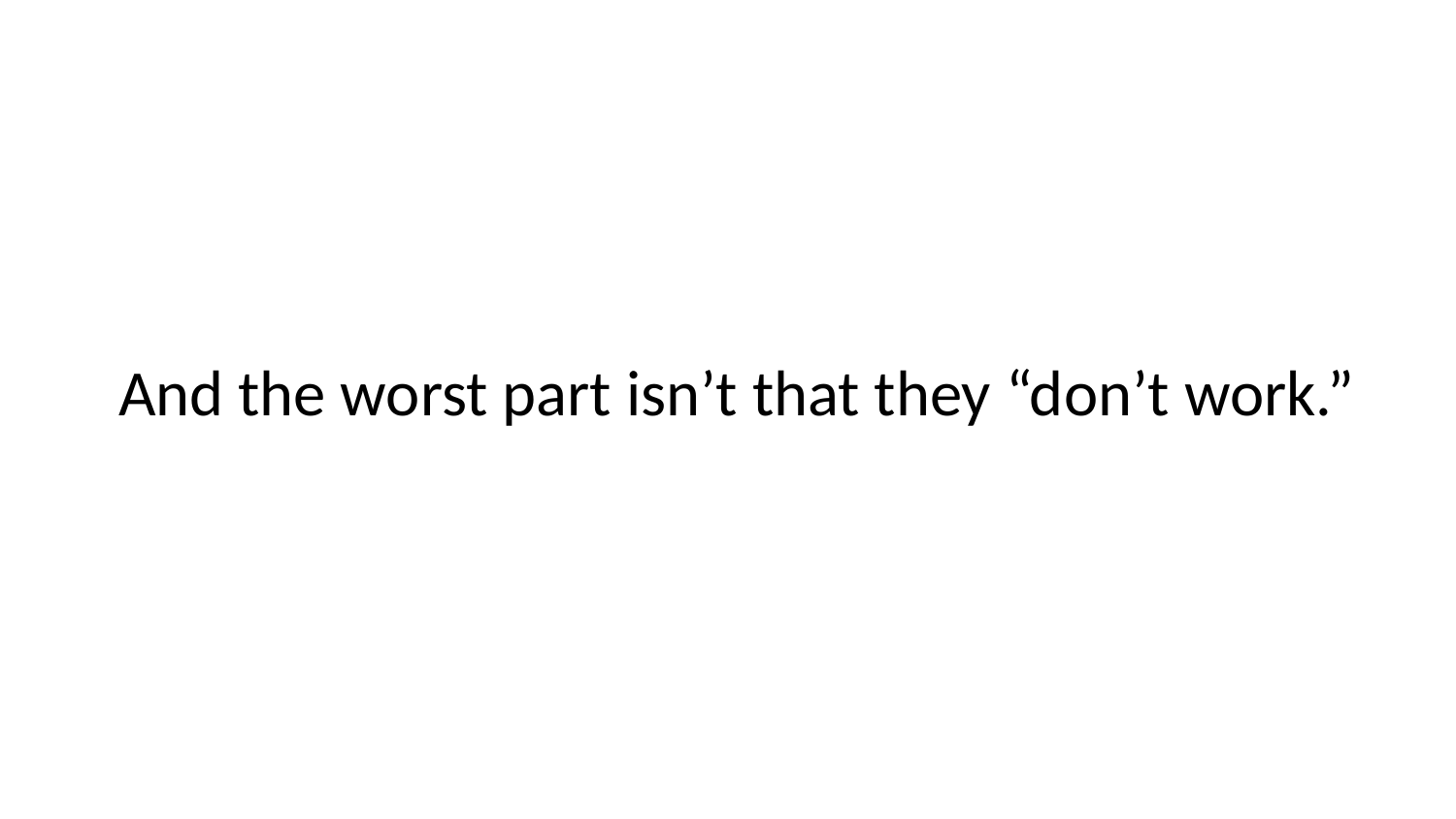

And the worst part isn’t that they “don’t work.”